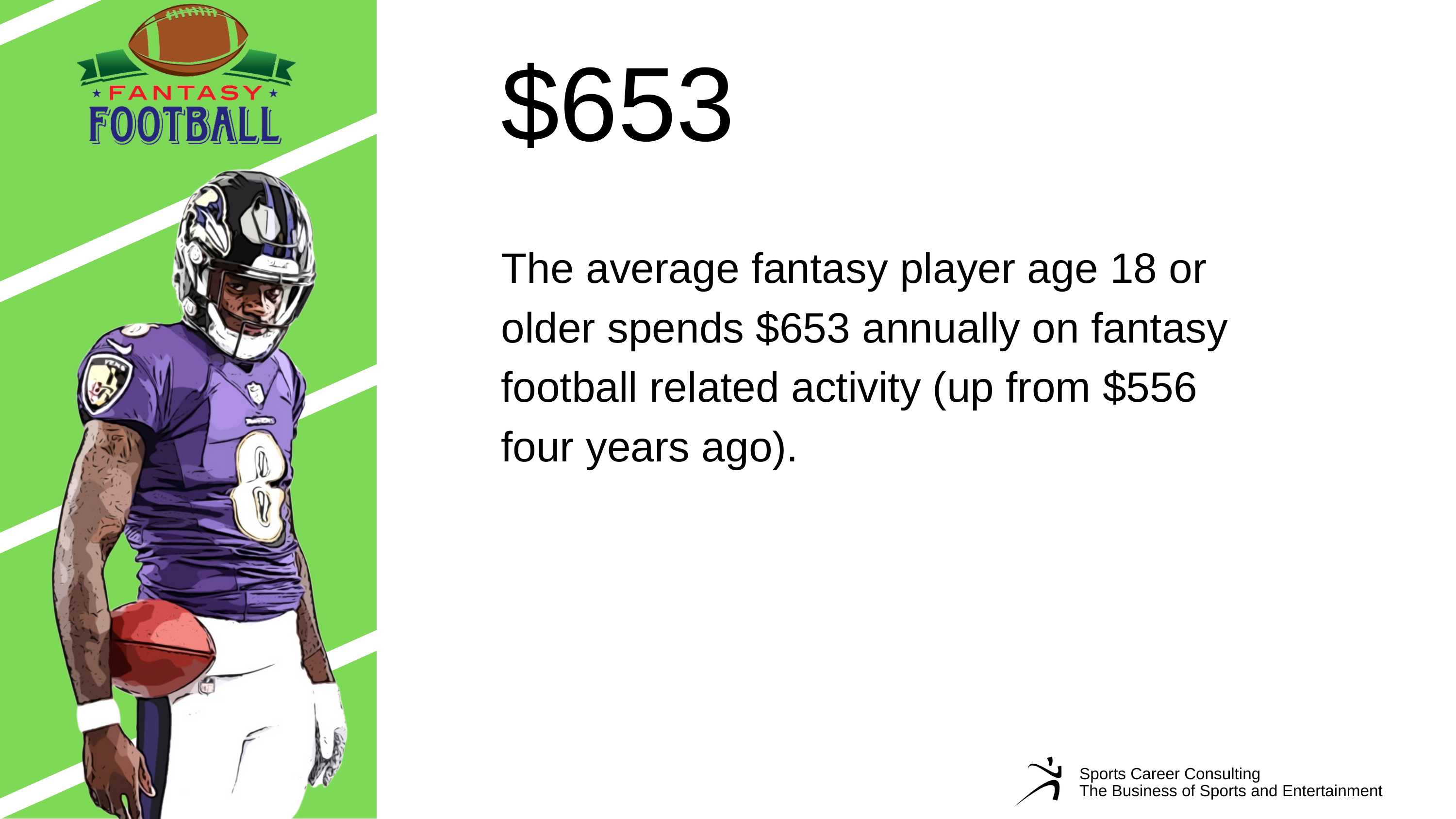

$653

The average fantasy player age 18 or older spends $653 annually on fantasy football related activity (up from $556 four years ago).

Sports Career Consulting
The Business of Sports and Entertainment